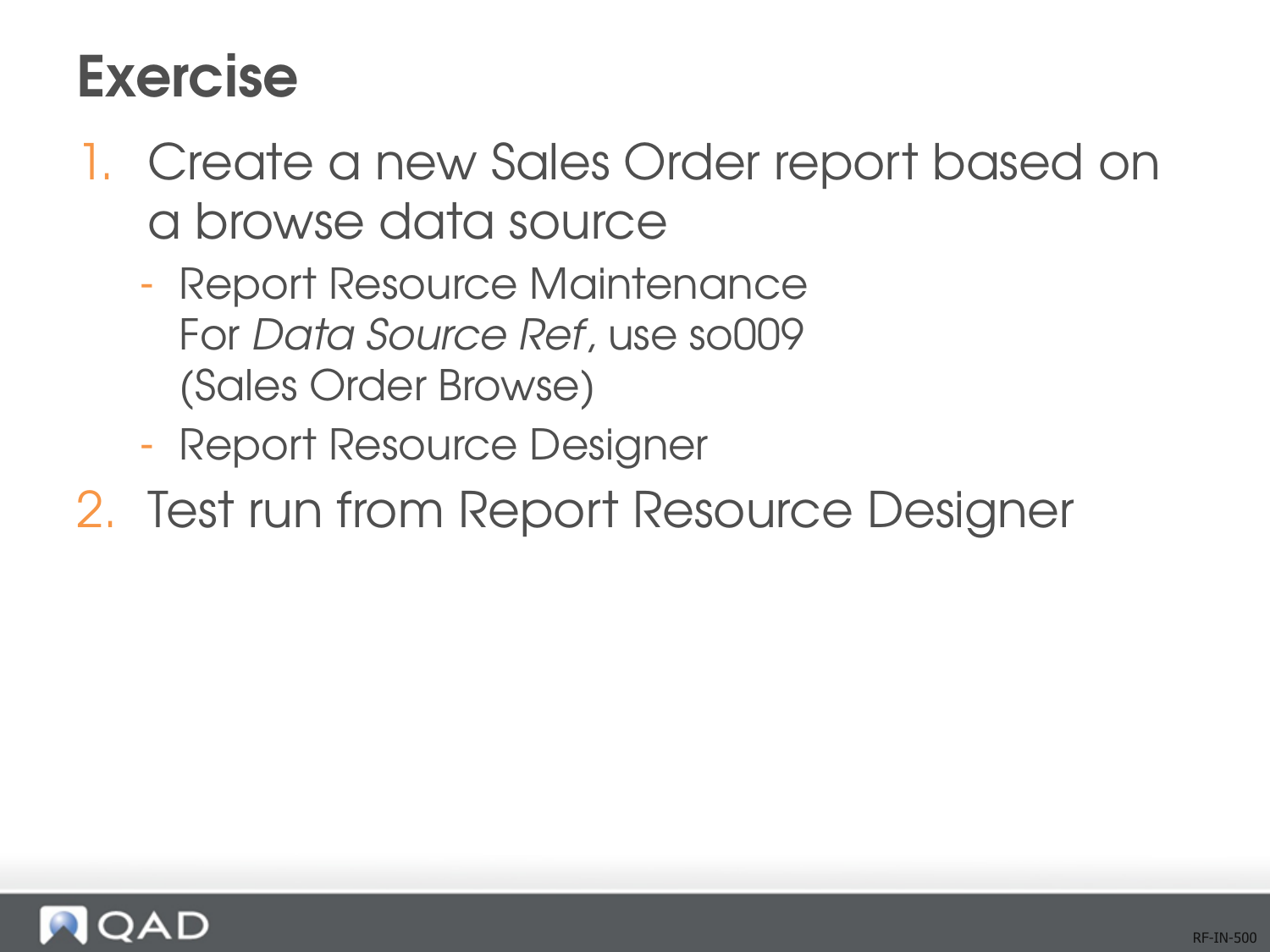

# Exercise
Create a new Sales Order report based on a browse data source
Report Resource Maintenance
For Data Source Ref, use so009
(Sales Order Browse)
Report Resource Designer
Test run from Report Resource Designer
RF-IN-500